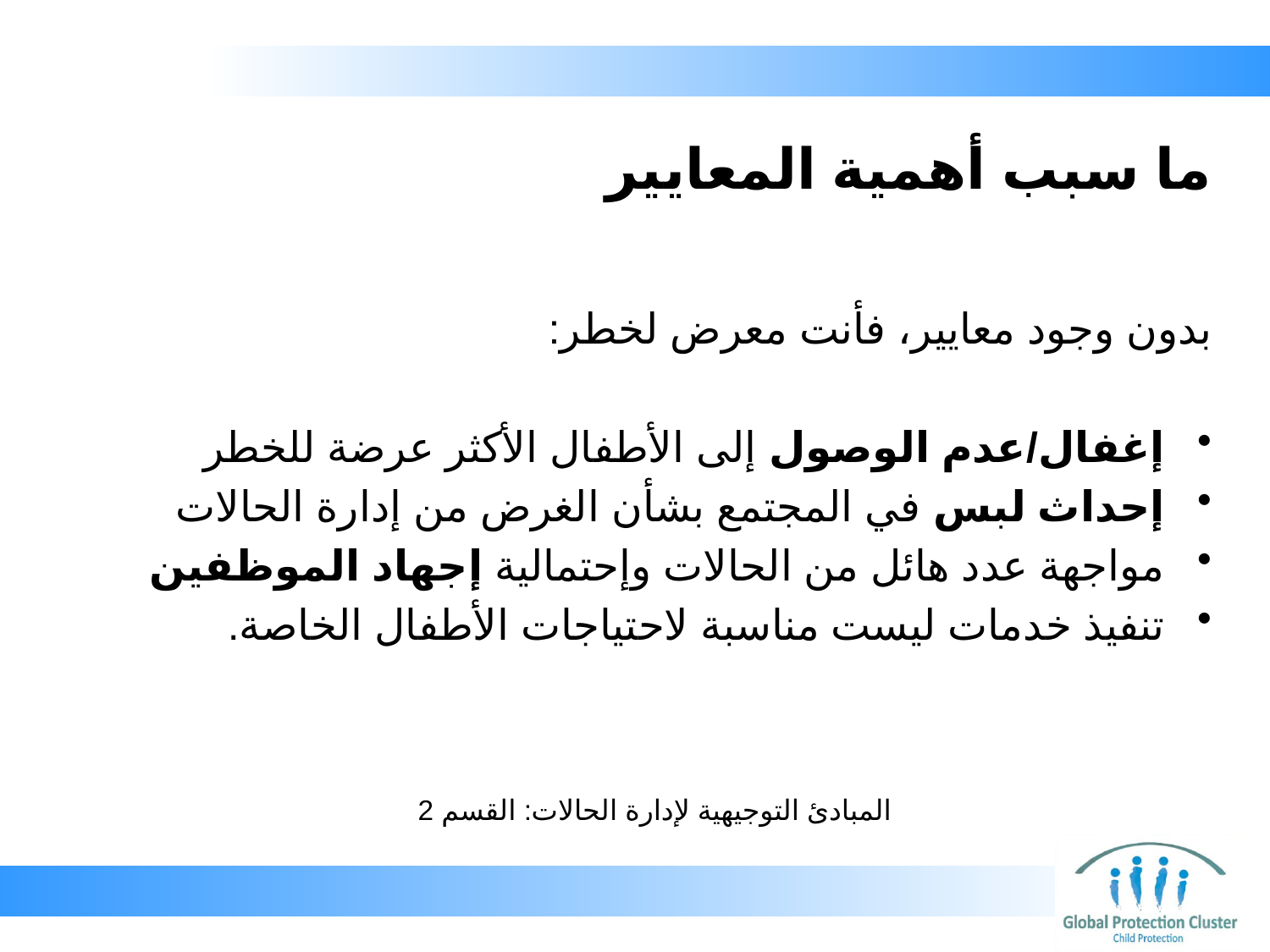

# ما سبب أهمية المعايير

بدون وجود معايير، فأنت معرض لخطر:

إغفال/عدم الوصول إلى الأطفال الأكثر عرضة للخطر
إحداث لبس في المجتمع بشأن الغرض من إدارة الحالات
مواجهة عدد هائل من الحالات وإحتمالية إجهاد الموظفين
تنفيذ خدمات ليست مناسبة لاحتياجات الأطفال الخاصة.

المبادئ التوجيهية لإدارة الحالات: القسم 2